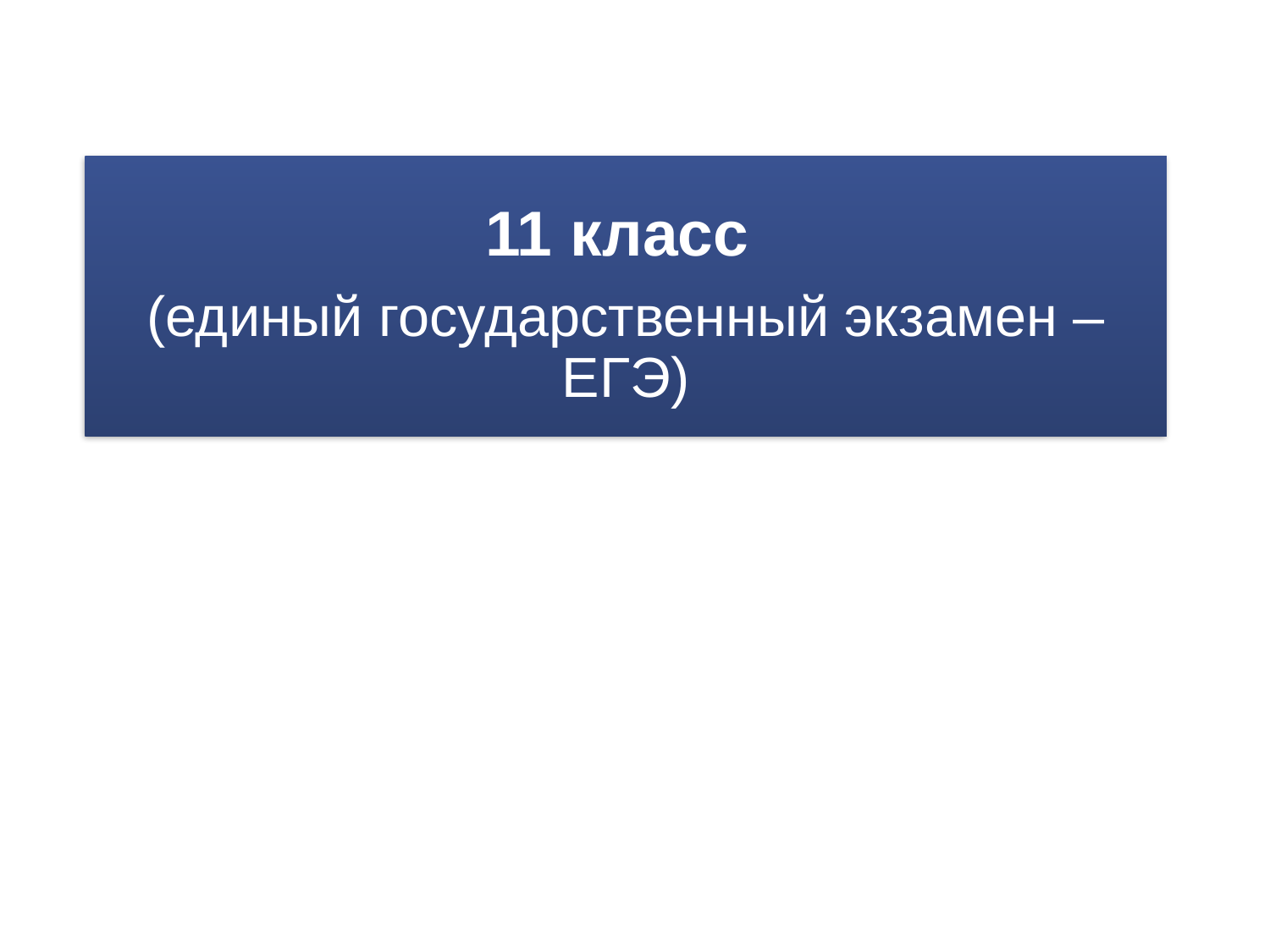

11 класс
(единый государственный экзамен – ЕГЭ)